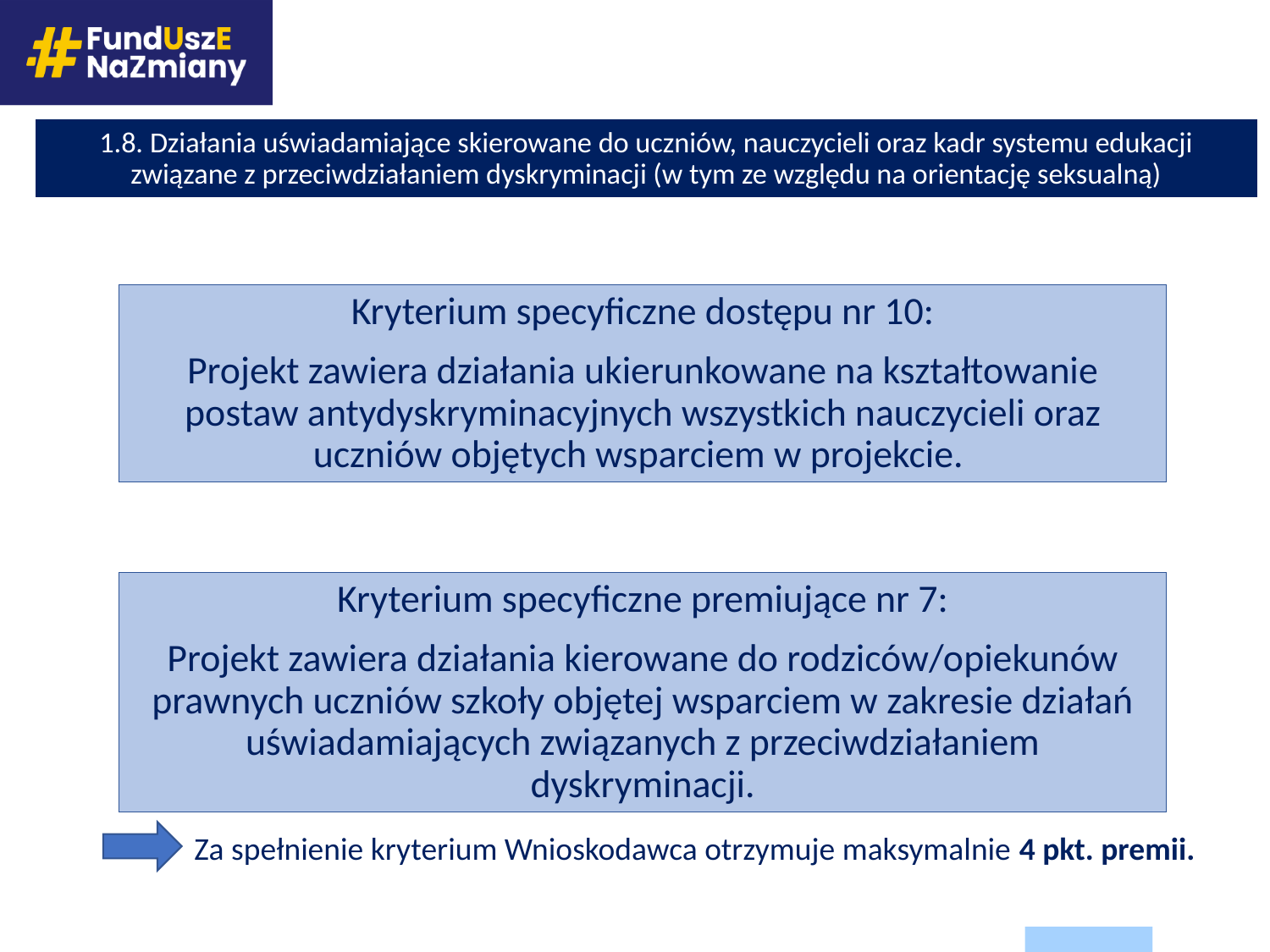

1.8. Działania uświadamiające skierowane do uczniów, nauczycieli oraz kadr systemu edukacji związane z przeciwdziałaniem dyskryminacji (w tym ze względu na orientację seksualną)
Kryterium specyficzne dostępu nr 10:
Projekt zawiera działania ukierunkowane na kształtowanie postaw antydyskryminacyjnych wszystkich nauczycieli oraz uczniów objętych wsparciem w projekcie.
Kryterium specyficzne premiujące nr 7:
Projekt zawiera działania kierowane do rodziców/opiekunów prawnych uczniów szkoły objętej wsparciem w zakresie działań uświadamiających związanych z przeciwdziałaniem dyskryminacji.

Za spełnienie kryterium Wnioskodawca otrzymuje maksymalnie 4 pkt. premii.